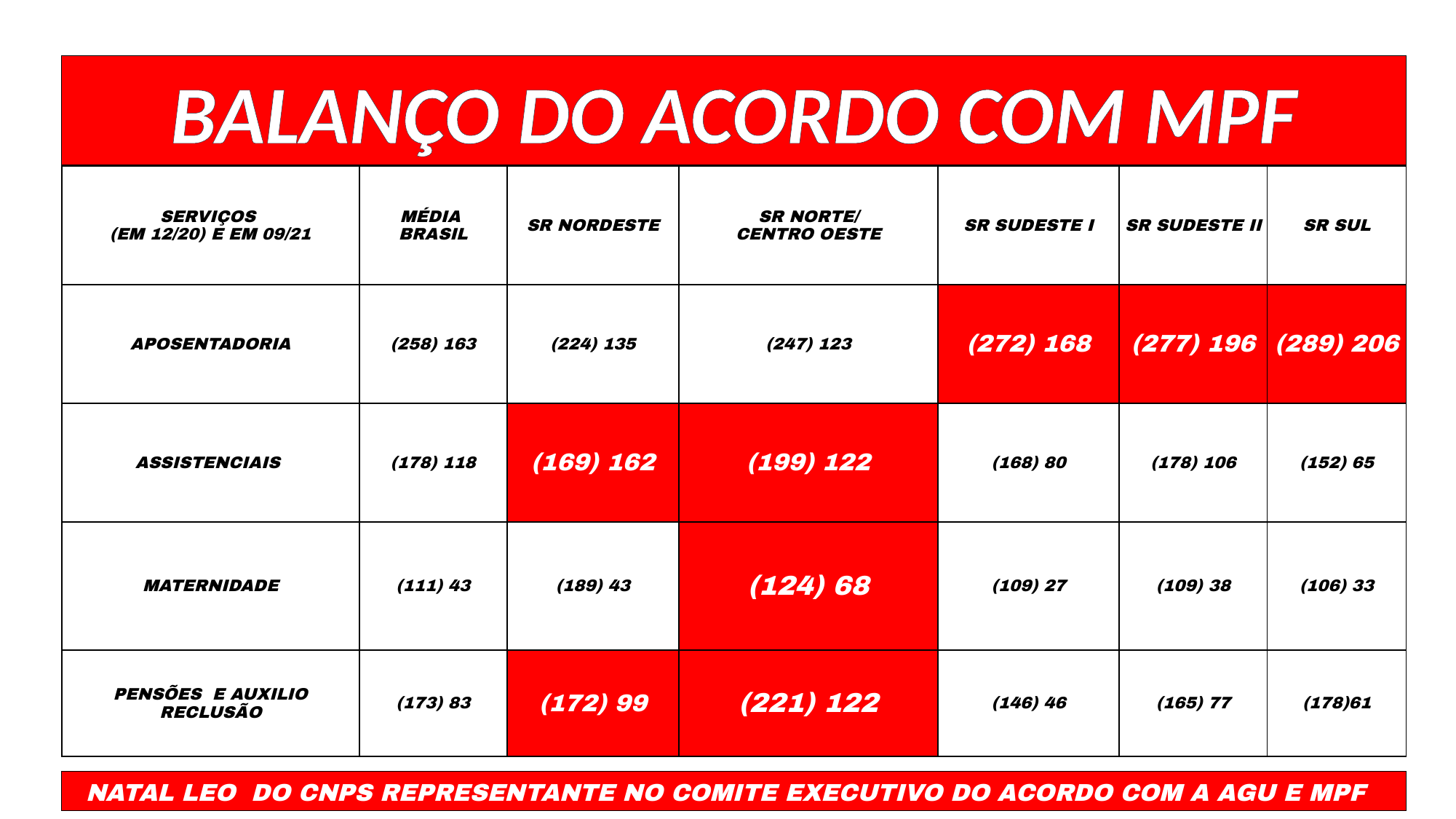

BALANÇO DO ACORDO COM MPF
| SERVIÇOS (EM 12/20) E EM 09/21 | MÉDIA BRASIL | SR NORDESTE | SR NORTE/ CENTRO OESTE | SR SUDESTE I | SR SUDESTE II | SR SUL |
| --- | --- | --- | --- | --- | --- | --- |
| APOSENTADORIA | (258) 163 | (224) 135 | (247) 123 | (272) 168 | (277) 196 | (289) 206 |
| ASSISTENCIAIS | (178) 118 | (169) 162 | (199) 122 | (168) 80 | (178) 106 | (152) 65 |
| MATERNIDADE | (111) 43 | (189) 43 | (124) 68 | (109) 27 | (109) 38 | (106) 33 |
| PENSÕES E AUXILIO RECLUSÃO | (173) 83 | (172) 99 | (221) 122 | (146) 46 | (165) 77 | (178)61 |
NATAL LEO  DO CNPS REPRESENTANTE NO COMITE EXECUTIVO DO ACORDO COM A AGU E MPF